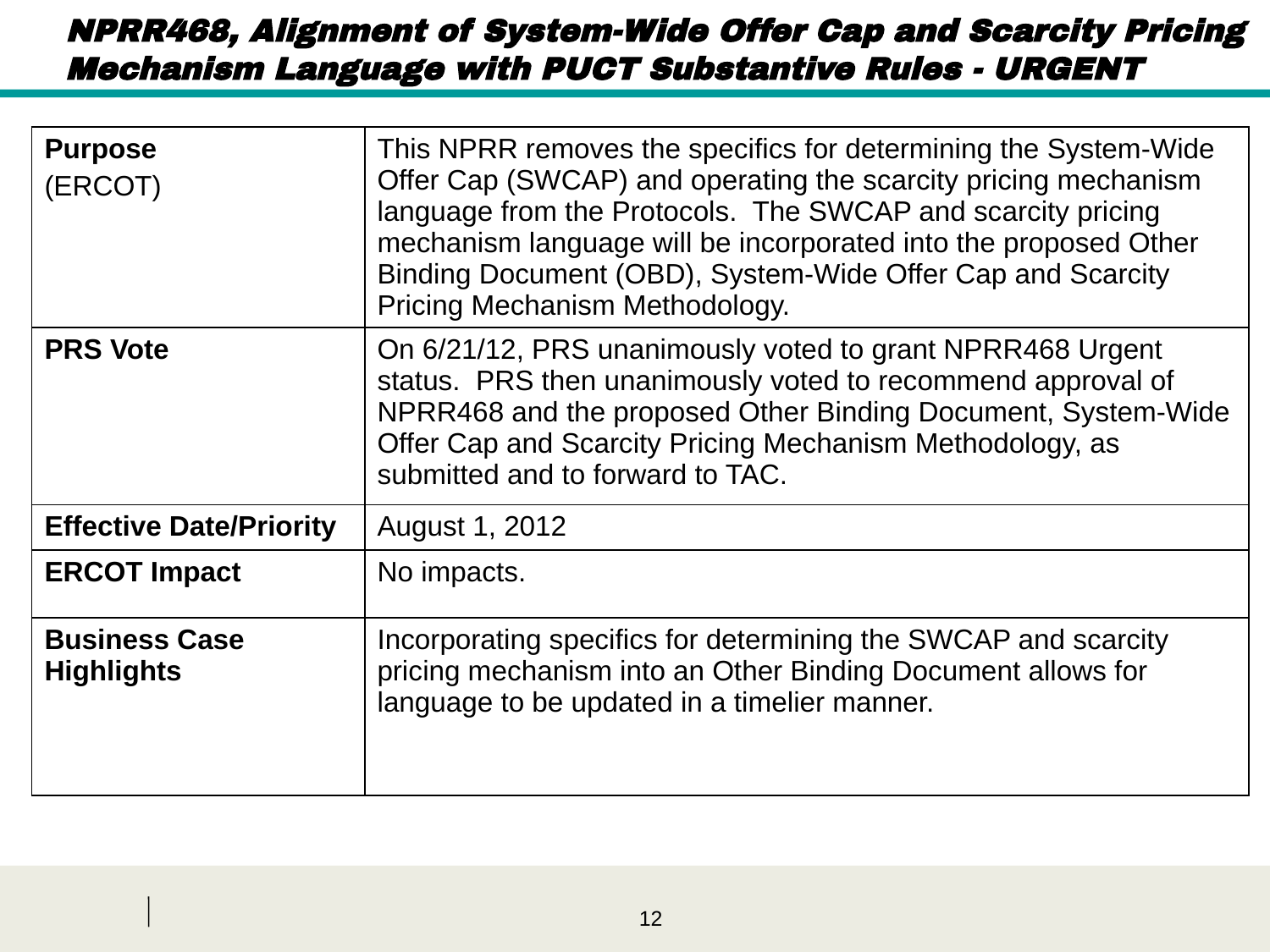

NPRR468, Alignment of System-Wide Offer Cap and Scarcity Pricing Mechanism Language with PUCT Substantive Rules - Urgent
| Purpose (ERCOT) | This NPRR removes the specifics for determining the System-Wide Offer Cap (SWCAP) and operating the scarcity pricing mechanism language from the Protocols. The SWCAP and scarcity pricing mechanism language will be incorporated into the proposed Other Binding Document (OBD), System-Wide Offer Cap and Scarcity Pricing Mechanism Methodology. |
| --- | --- |
| PRS Vote | On 6/21/12, PRS unanimously voted to grant NPRR468 Urgent status. PRS then unanimously voted to recommend approval of NPRR468 and the proposed Other Binding Document, System-Wide Offer Cap and Scarcity Pricing Mechanism Methodology, as submitted and to forward to TAC. |
| Effective Date/Priority | August 1, 2012 |
| ERCOT Impact | No impacts. |
| Business Case Highlights | Incorporating specifics for determining the SWCAP and scarcity pricing mechanism into an Other Binding Document allows for language to be updated in a timelier manner. |